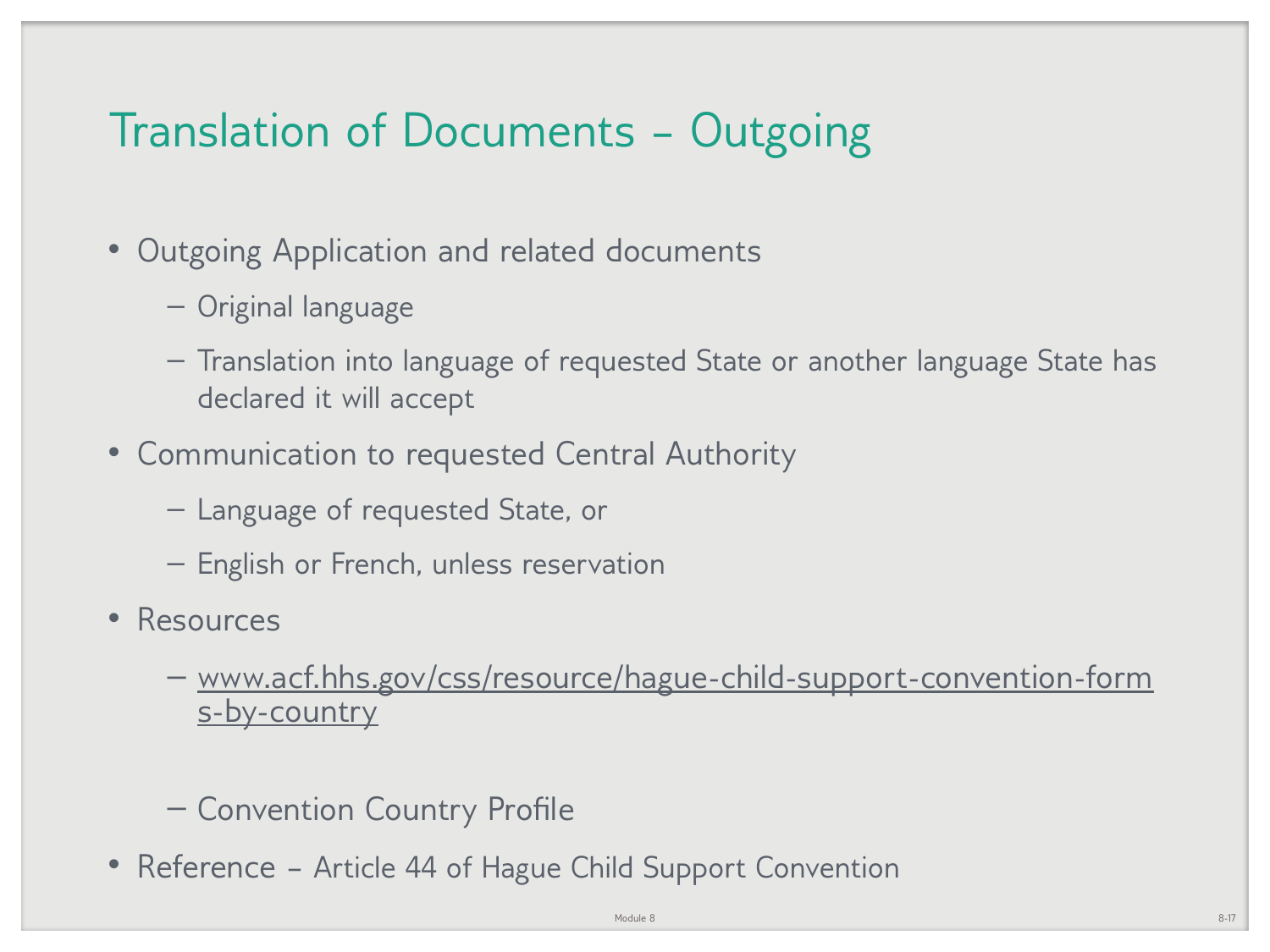

# Translation of Documents – Outgoing
Outgoing Application and related documents
Original language
Translation into language of requested State or another language State has declared it will accept
Communication to requested Central Authority
Language of requested State, or
English or French, unless reservation
Resources
www.acf.hhs.gov/css/resource/hague-child-support-convention-forms-by-country
Convention Country Profile
Reference – Article 44 of Hague Child Support Convention

Module 8
8-17